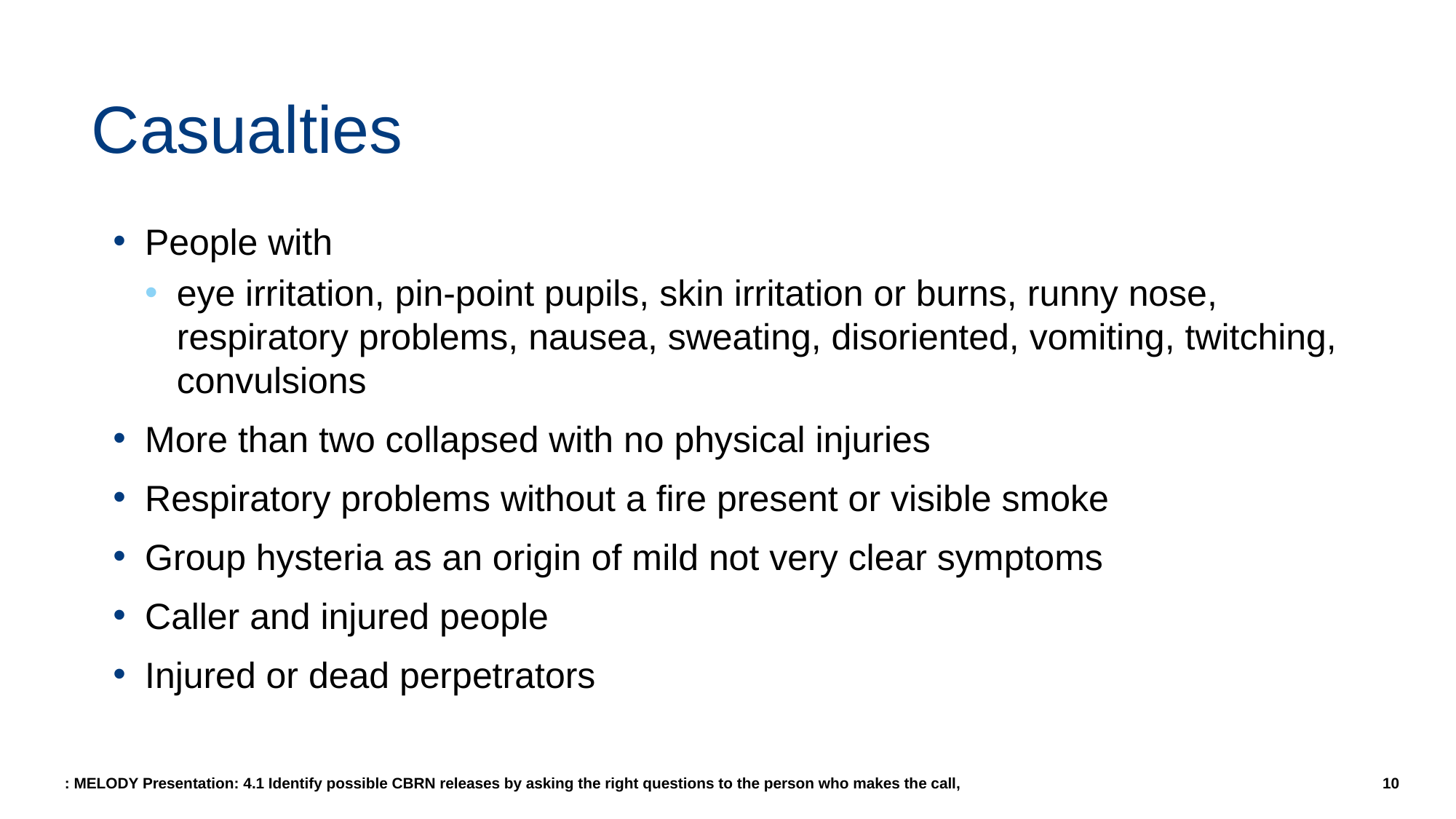

# Casualties
People with
eye irritation, pin-point pupils, skin irritation or burns, runny nose, respiratory problems, nausea, sweating, disoriented, vomiting, twitching, convulsions
More than two collapsed with no physical injuries
Respiratory problems without a fire present or visible smoke
Group hysteria as an origin of mild not very clear symptoms
Caller and injured people
Injured or dead perpetrators

: MELODY Presentation: 4.1 Identify possible CBRN releases by asking the right questions to the person who makes the call,
10